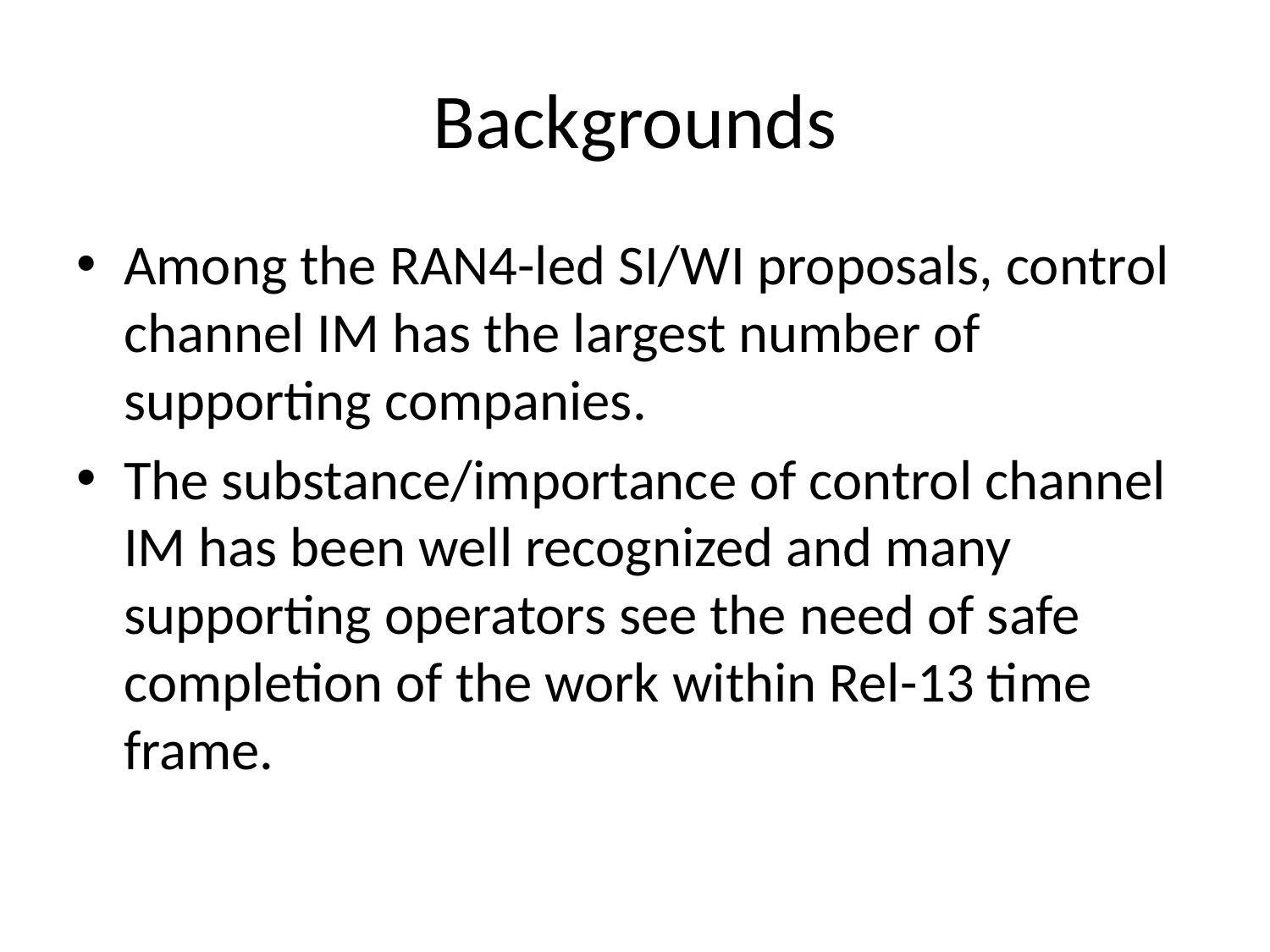

# Backgrounds
Among the RAN4-led SI/WI proposals, control channel IM has the largest number of supporting companies.
The substance/importance of control channel IM has been well recognized and many supporting operators see the need of safe completion of the work within Rel-13 time frame.